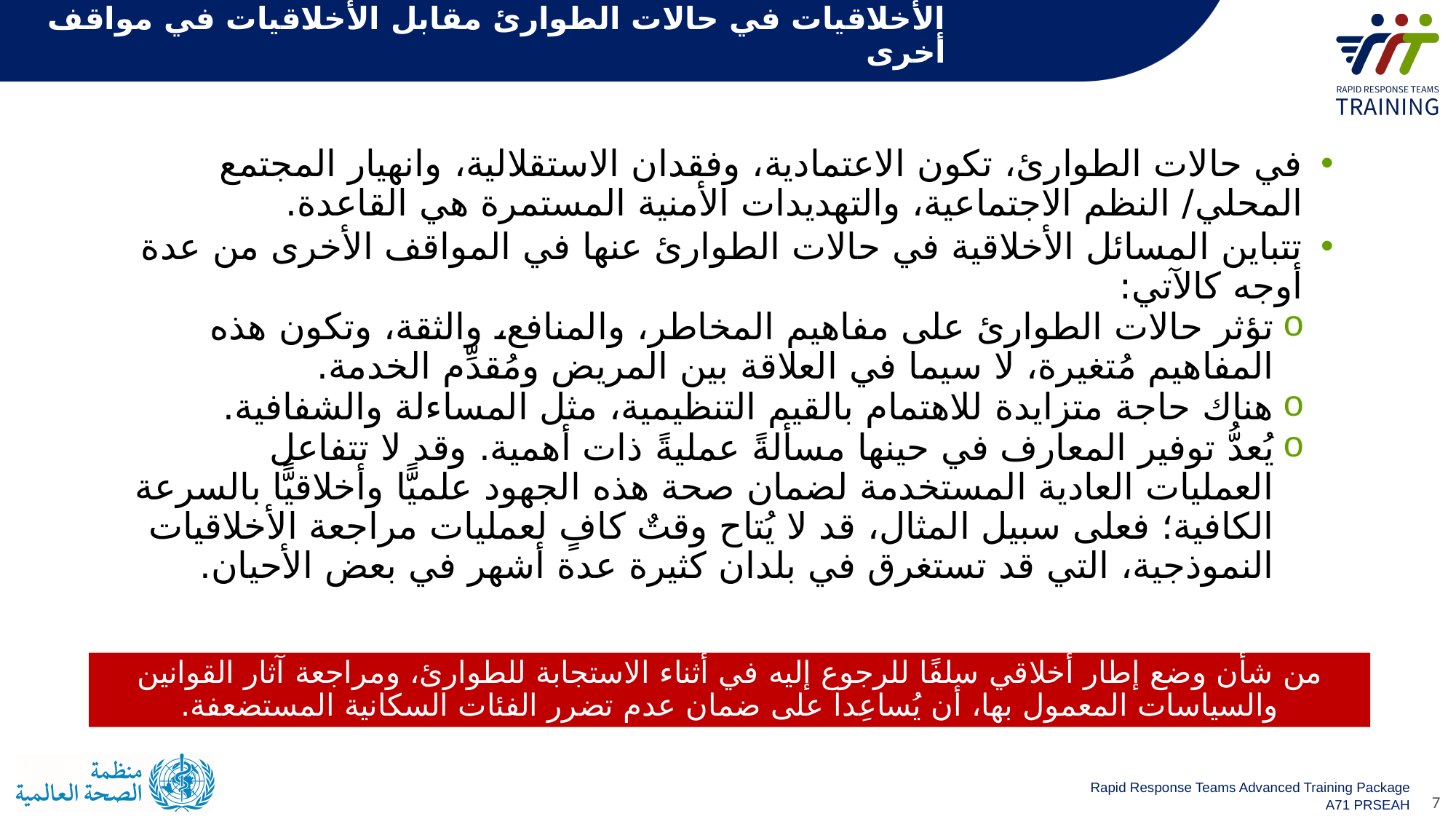

الأخلاقيات في حالات الطوارئ مقابل الأخلاقيات في مواقف أخرى
في حالات الطوارئ، تكون الاعتمادية، وفقدان الاستقلالية، وانهيار المجتمع المحلي/ النظم الاجتماعية، والتهديدات الأمنية المستمرة هي القاعدة.
تتباين المسائل الأخلاقية في حالات الطوارئ عنها في المواقف الأخرى من عدة أوجه كالآتي:
تؤثر حالات الطوارئ على مفاهيم المخاطر، والمنافع، والثقة، وتكون هذه المفاهيم مُتغيرة، لا سيما في العلاقة بين المريض ومُقدِّم الخدمة.
هناك حاجة متزايدة للاهتمام بالقيم التنظيمية، مثل المساءلة والشفافية.
يُعدُّ توفير المعارف في حينها مسألةً عمليةً ذات أهمية. وقد لا تتفاعل العمليات العادية المستخدمة لضمان صحة هذه الجهود علميًّا وأخلاقيًّا بالسرعة الكافية؛ فعلى سبيل المثال، قد لا يُتاح وقتٌ كافٍ لعمليات مراجعة الأخلاقيات النموذجية، التي قد تستغرق في بلدان كثيرة عدة أشهر في بعض الأحيان.

من شأن وضع إطار أخلاقي سلفًا للرجوع إليه في أثناء الاستجابة للطوارئ، ومراجعة آثار القوانين والسياسات المعمول بها، أن يُساعِدا على ضمان عدم تضرر الفئات السكانية المستضعفة.
7